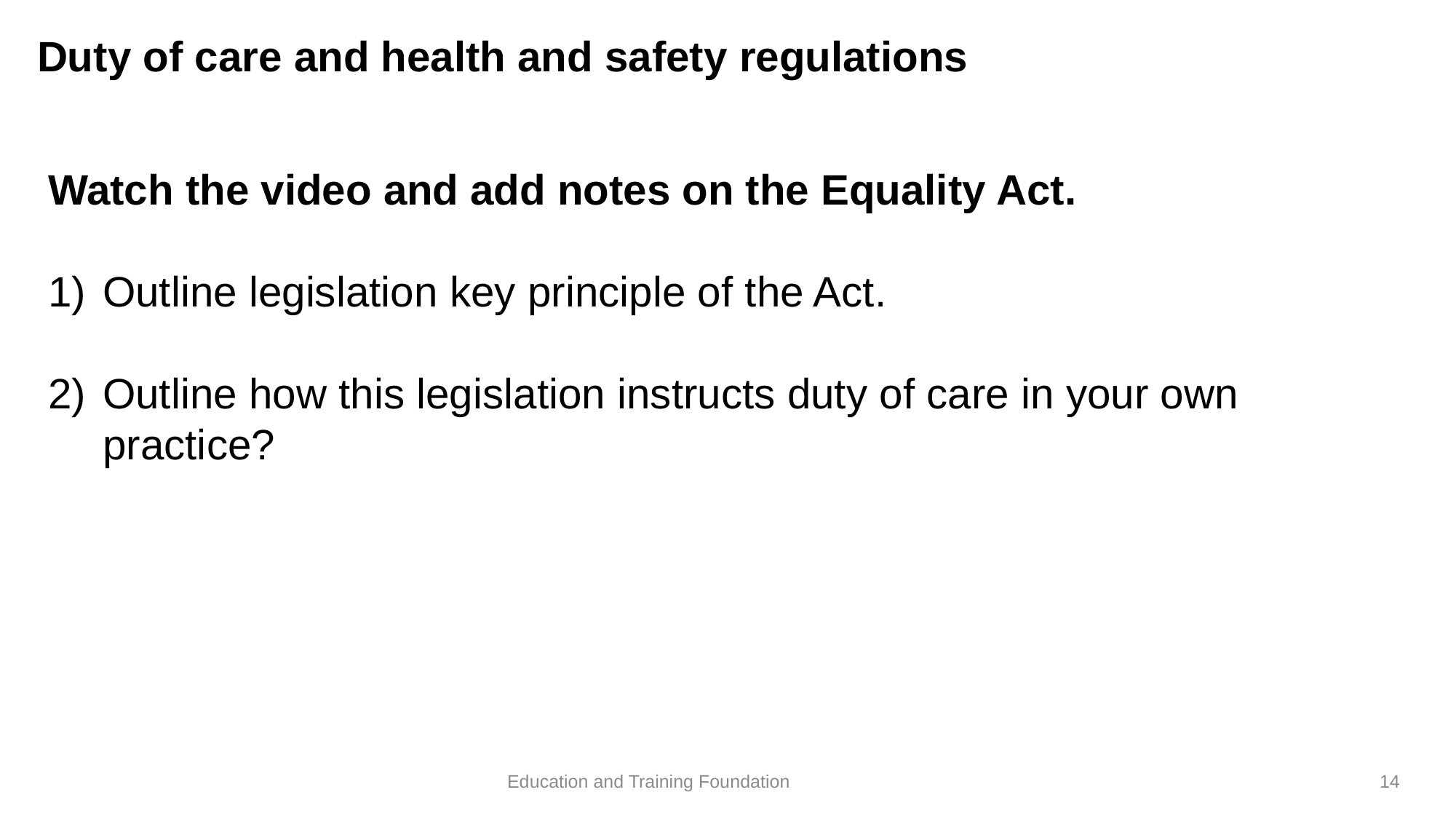

# Duty of care and health and safety regulations
Watch the video and add notes on the Equality Act.

Outline legislation key principle of the Act.

Outline how this legislation instructs duty of care in your own practice?

Education and Training Foundation
14